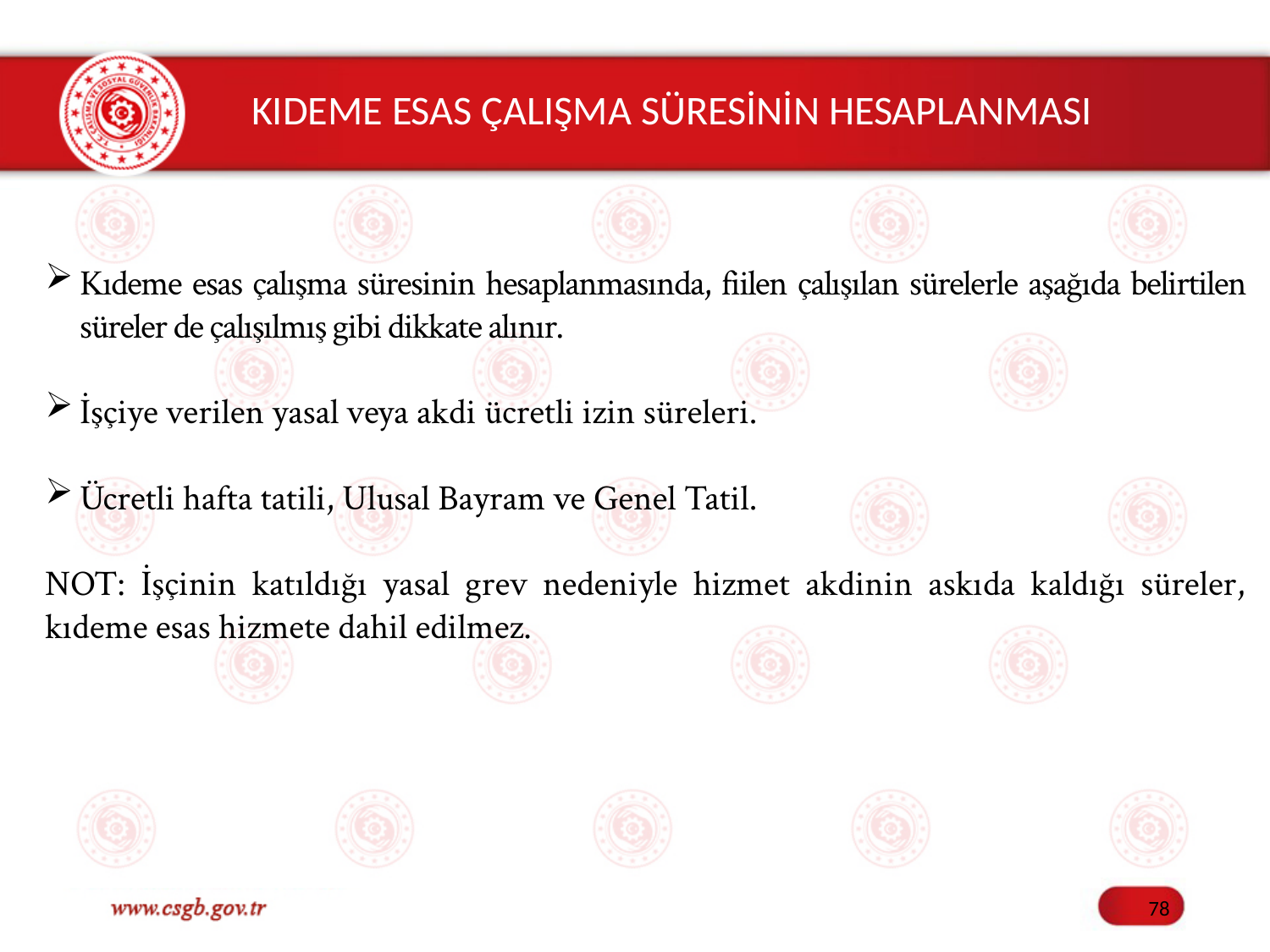

KIDEME ESAS ÇALIŞMA SÜRESİNİN HESAPLANMASI

Kıdeme esas çalışma süresinin hesaplanmasında, fiilen çalışılan sürelerle aşağıda belirtilen süreler de çalışılmış gibi dikkate alınır.

İşçiye verilen yasal veya akdi ücretli izin süreleri.

Ücretli hafta tatili, Ulusal Bayram ve Genel Tatil.

NOT: İşçinin katıldığı yasal grev nedeniyle hizmet akdinin askıda kaldığı süreler, kıdeme esas hizmete dahil edilmez.

78